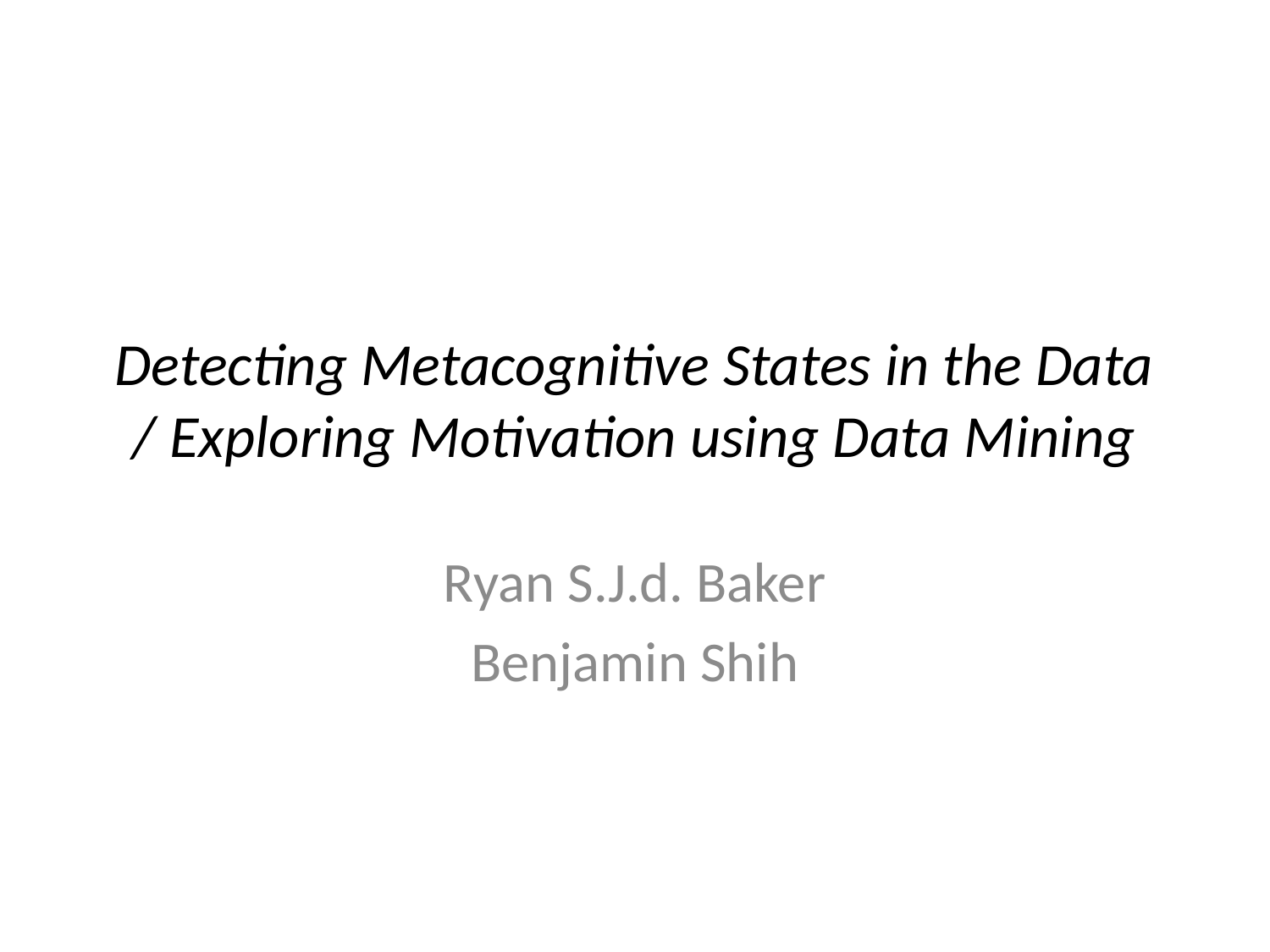

# Detecting Metacognitive States in the Data / Exploring Motivation using Data Mining
Ryan S.J.d. Baker
Benjamin Shih